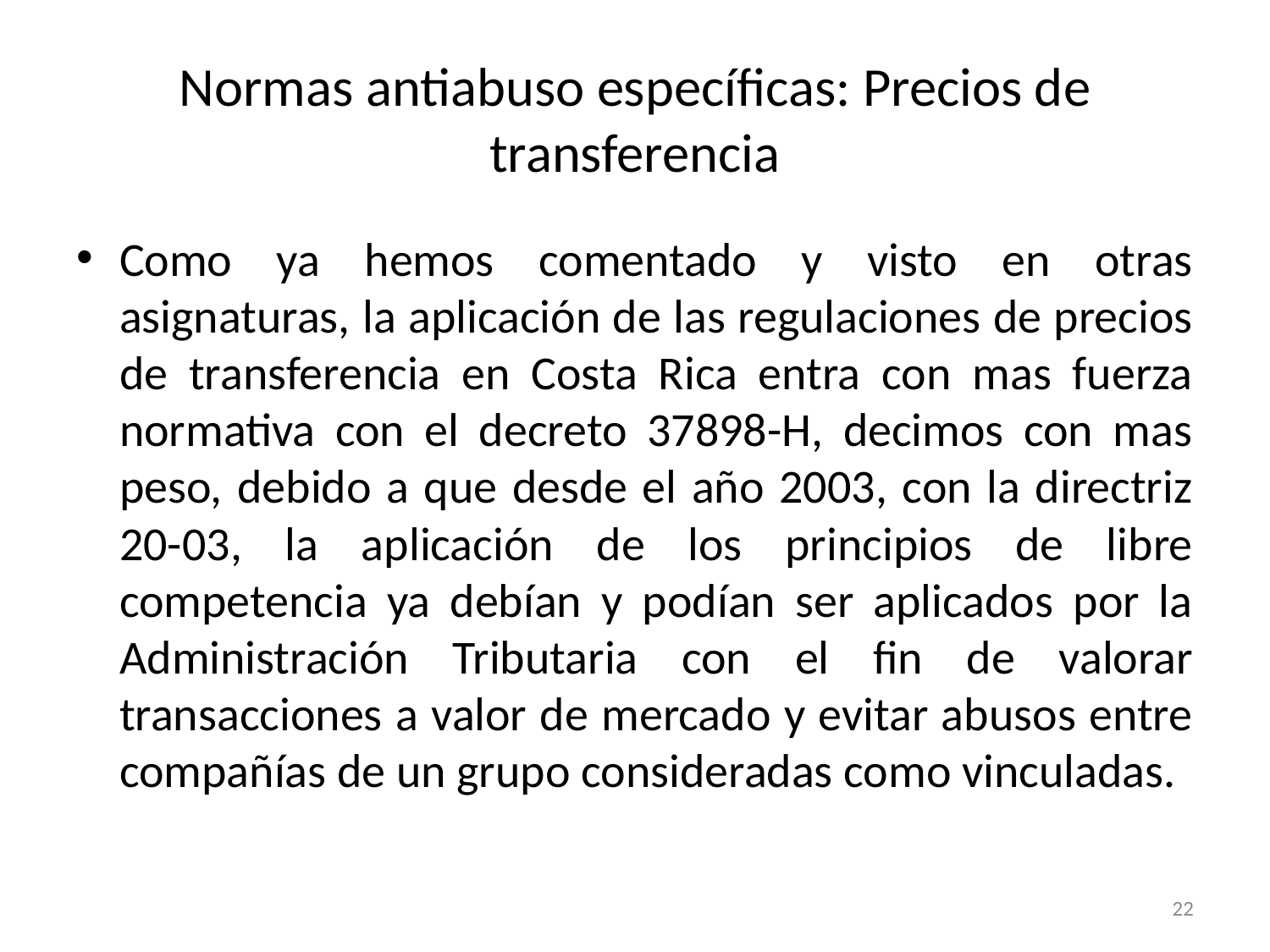

# Normas antiabuso específicas: Precios de transferencia
Como ya hemos comentado y visto en otras asignaturas, la aplicación de las regulaciones de precios de transferencia en Costa Rica entra con mas fuerza normativa con el decreto 37898-H, decimos con mas peso, debido a que desde el año 2003, con la directriz 20-03, la aplicación de los principios de libre competencia ya debían y podían ser aplicados por la Administración Tributaria con el fin de valorar transacciones a valor de mercado y evitar abusos entre compañías de un grupo consideradas como vinculadas.
22